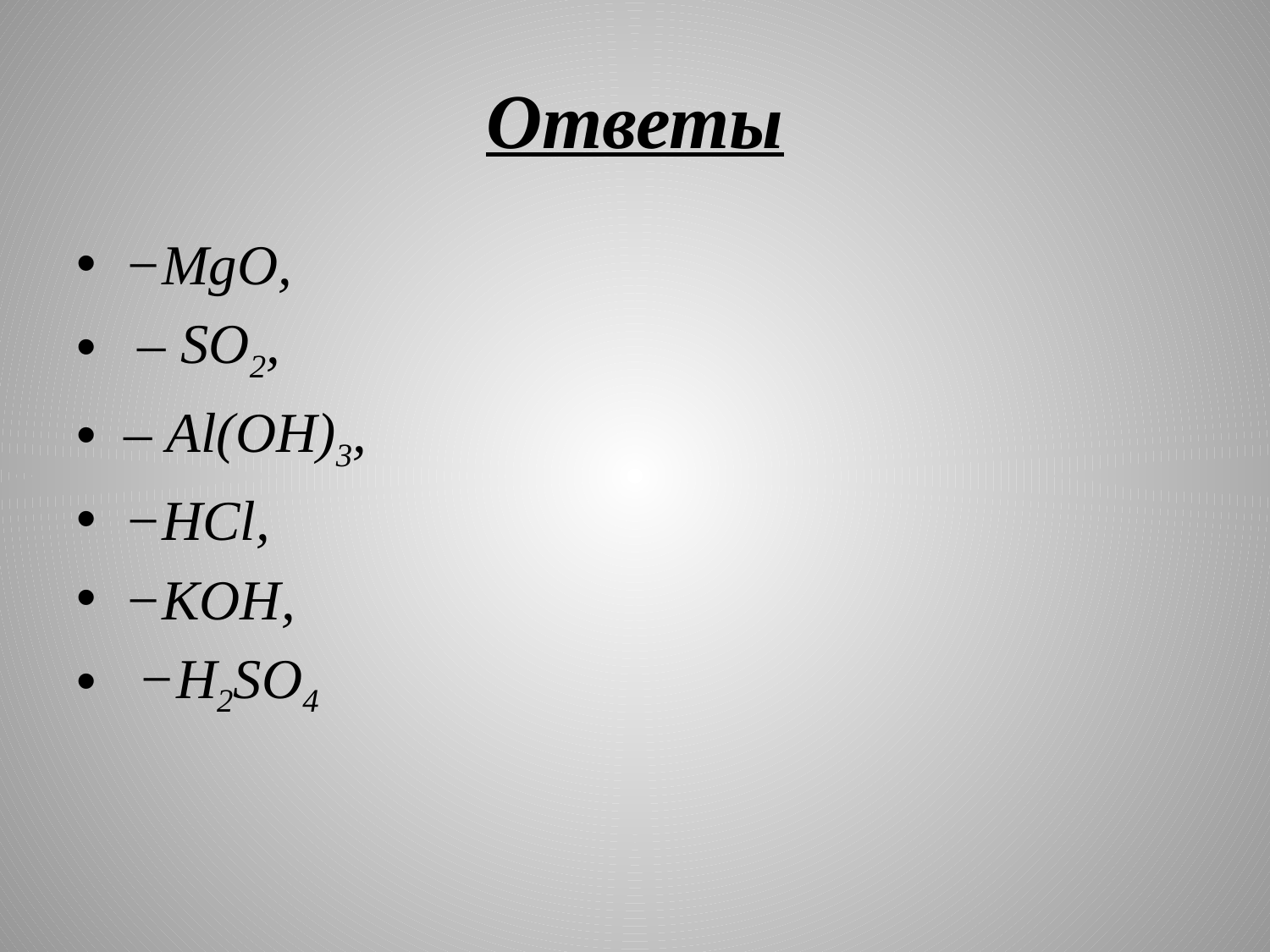

# Ответы
−MgO,
 – SO2,
– Al(OH)3,
−HCl,
−KOH,
 −H2SO4